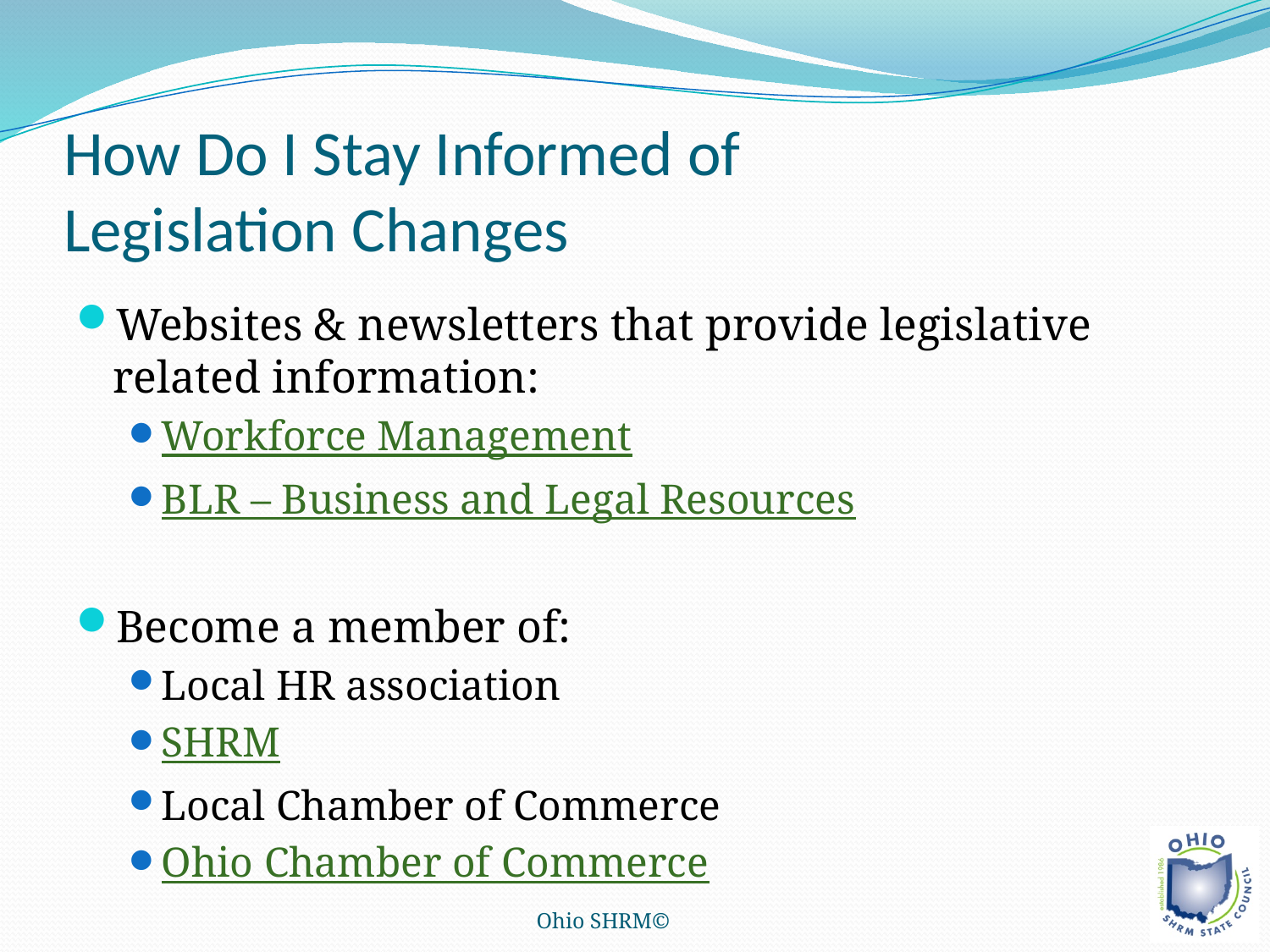

# How Do I Stay Informed of Legislation Changes
Websites & newsletters that provide legislative related information:
Workforce Management
BLR – Business and Legal Resources

Become a member of:
Local HR association
SHRM
Local Chamber of Commerce
Ohio Chamber of Commerce
Customization Point – add name & web address of local HR association and area Chamber of Commerce
Ohio SHRM©